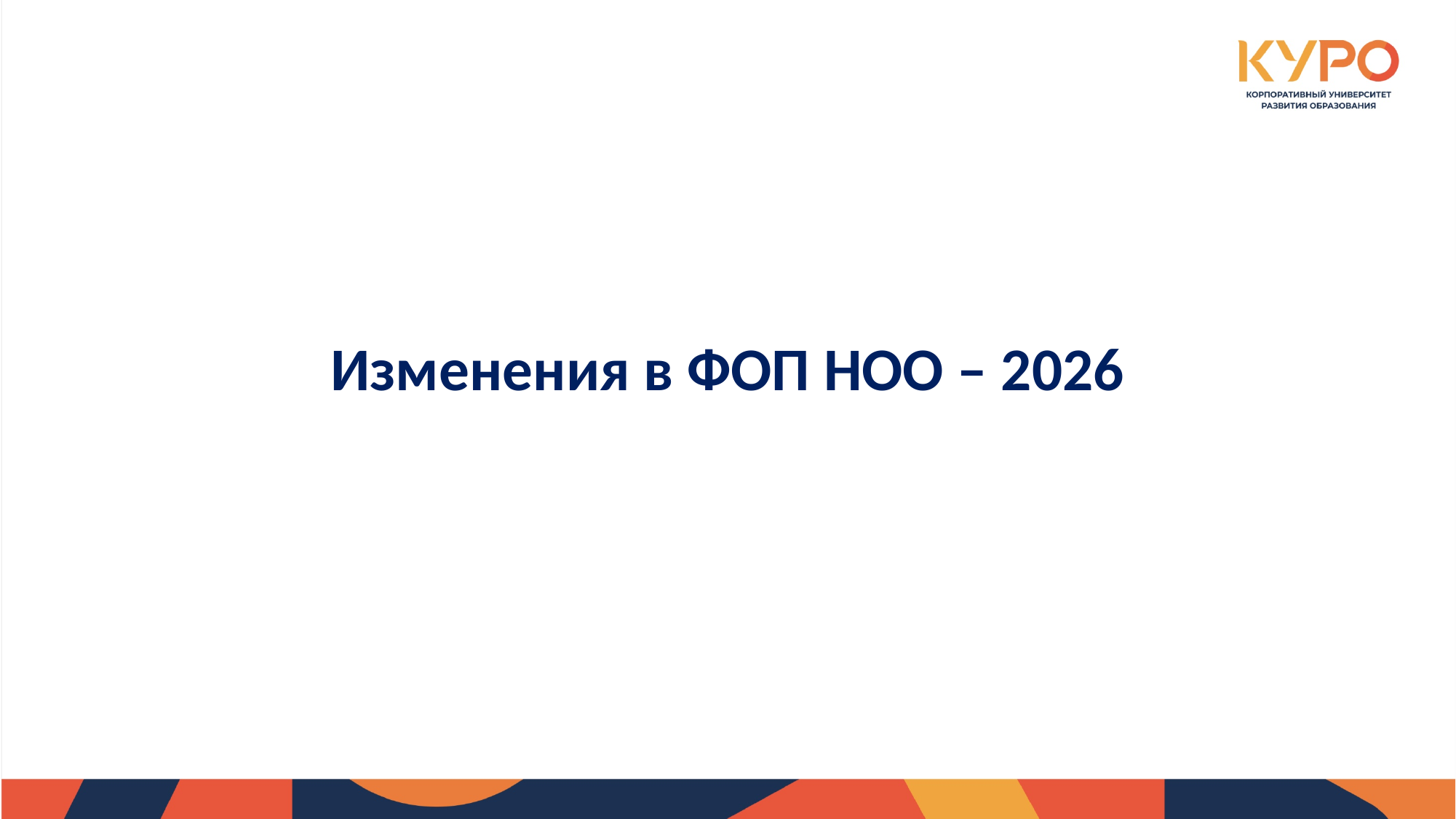

# Изменения в ФОП НОО – 2026